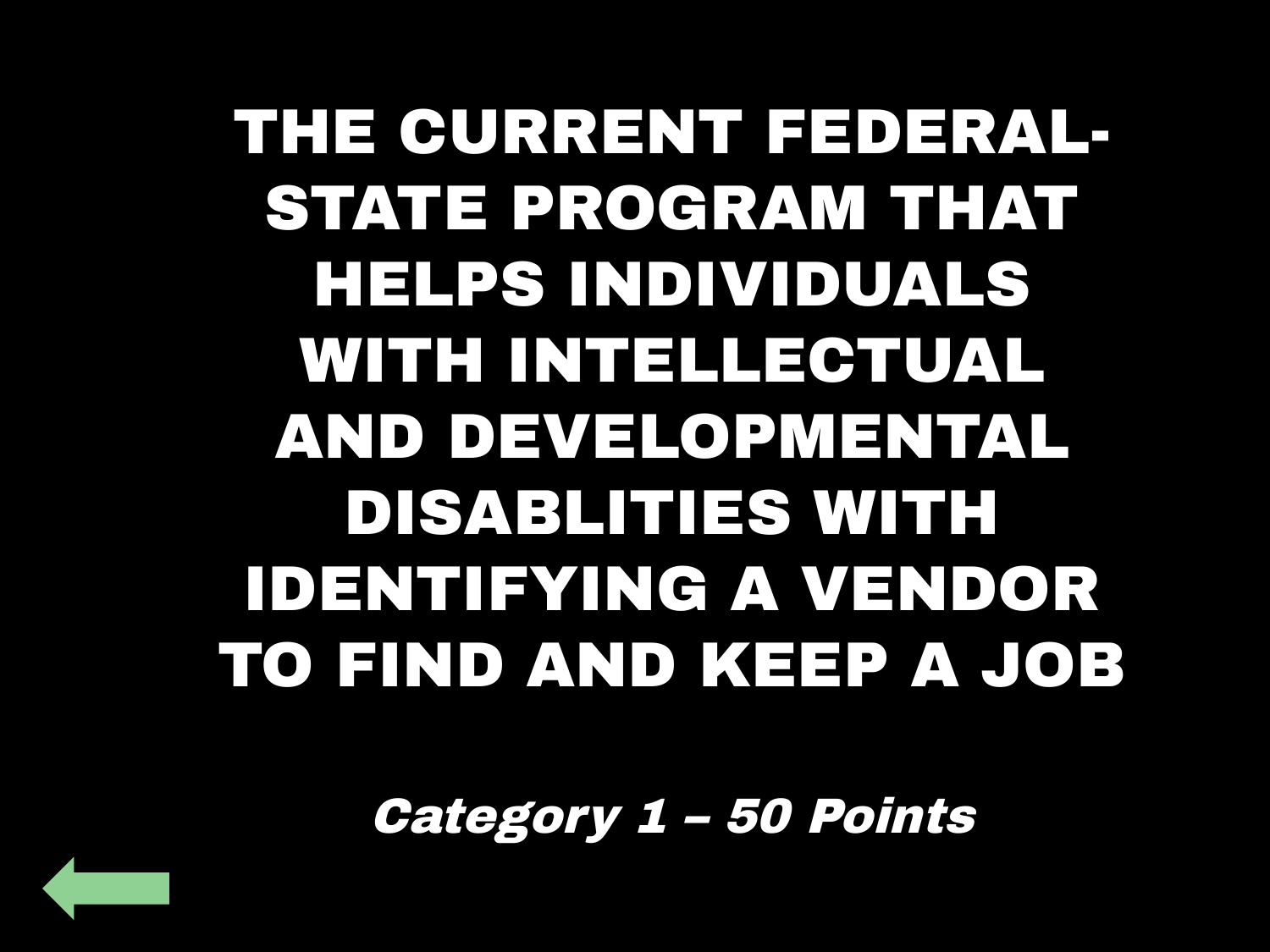

THE CURRENT FEDERAL-STATE PROGRAM THAT HELPS INDIVIDUALS WITH INTELLECTUAL AND DEVELOPMENTAL DISABLITIES WITH IDENTIFYING A VENDOR TO FIND AND KEEP A JOB

Category 1 – 50 Points